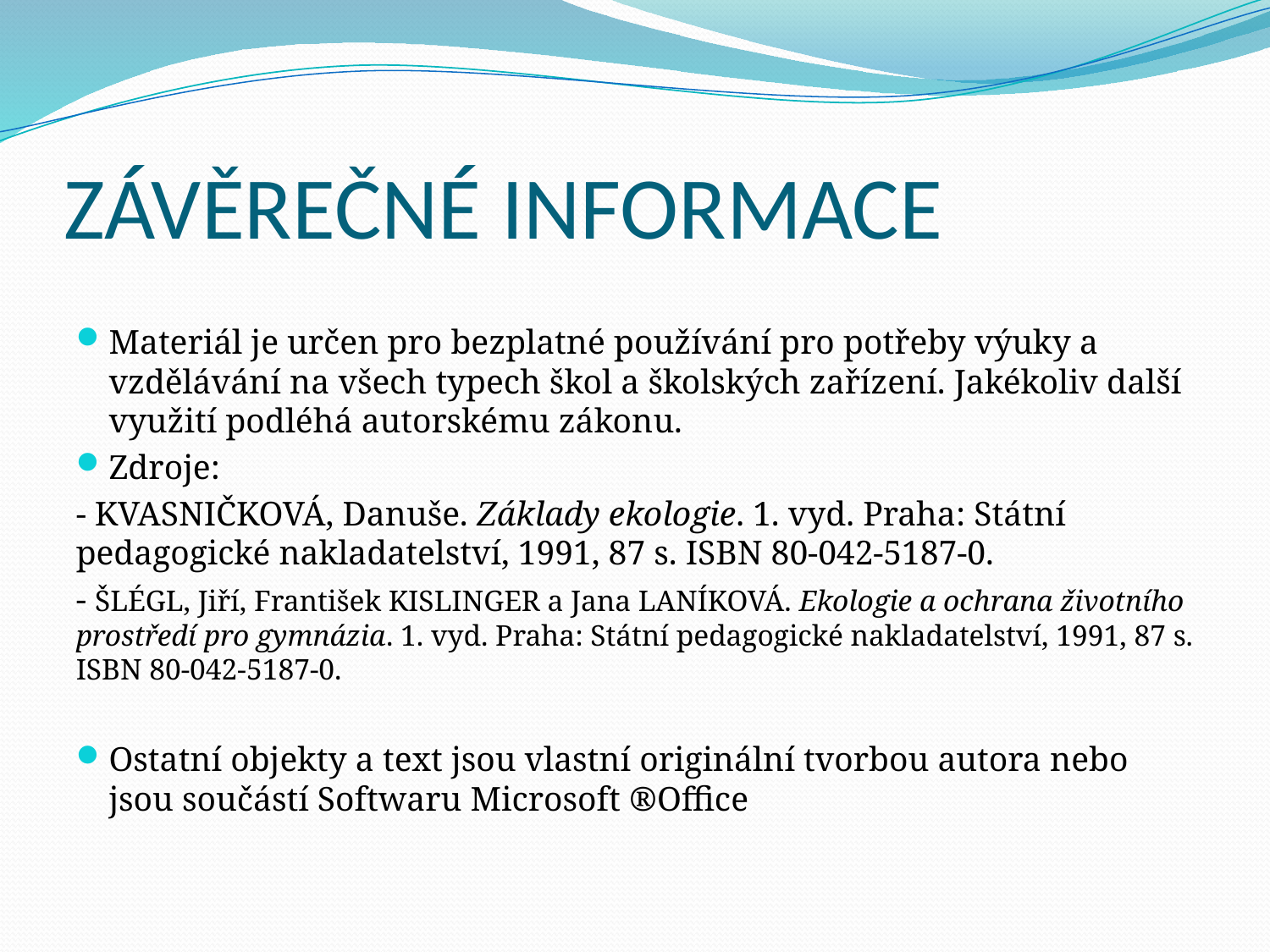

# ZÁVĚREČNÉ INFORMACE

Materiál je určen pro bezplatné používání pro potřeby výuky a vzdělávání na všech typech škol a školských zařízení. Jakékoliv další využití podléhá autorskému zákonu.
Zdroje:
- KVASNIČKOVÁ, Danuše. Základy ekologie. 1. vyd. Praha: Státní pedagogické nakladatelství, 1991, 87 s. ISBN 80-042-5187-0.
- ŠLÉGL, Jiří, František KISLINGER a Jana LANÍKOVÁ. Ekologie a ochrana životního prostředí pro gymnázia. 1. vyd. Praha: Státní pedagogické nakladatelství, 1991, 87 s. ISBN 80-042-5187-0.

Ostatní objekty a text jsou vlastní originální tvorbou autora nebo jsou součástí Softwaru Microsoft ®Office